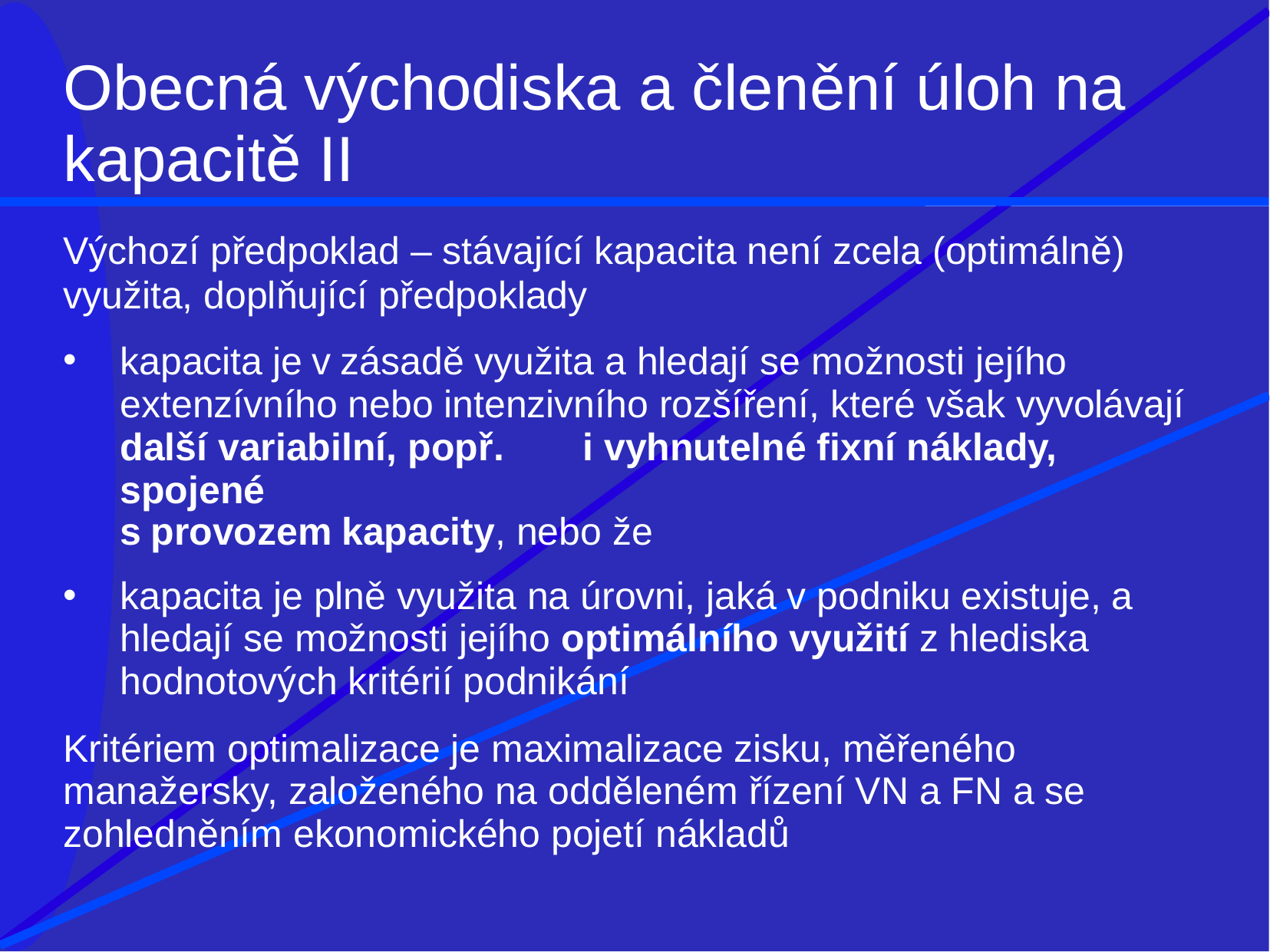

# Obecná východiska a členění úloh na kapacitě II
Výchozí předpoklad – stávající kapacita není zcela (optimálně)
využita, doplňující předpoklady
kapacita je v zásadě využita a hledají se možnosti jejího extenzívního nebo intenzivního rozšíření, které však vyvolávají další variabilní, popř.	i vyhnutelné fixní náklady, spojené
s provozem kapacity, nebo že
kapacita je plně využita na úrovni, jaká v podniku existuje, a hledají se možnosti jejího optimálního využití z hlediska hodnotových kritérií podnikání
Kritériem optimalizace je maximalizace zisku, měřeného manažersky, založeného na odděleném řízení VN a FN a se zohledněním ekonomického pojetí nákladů